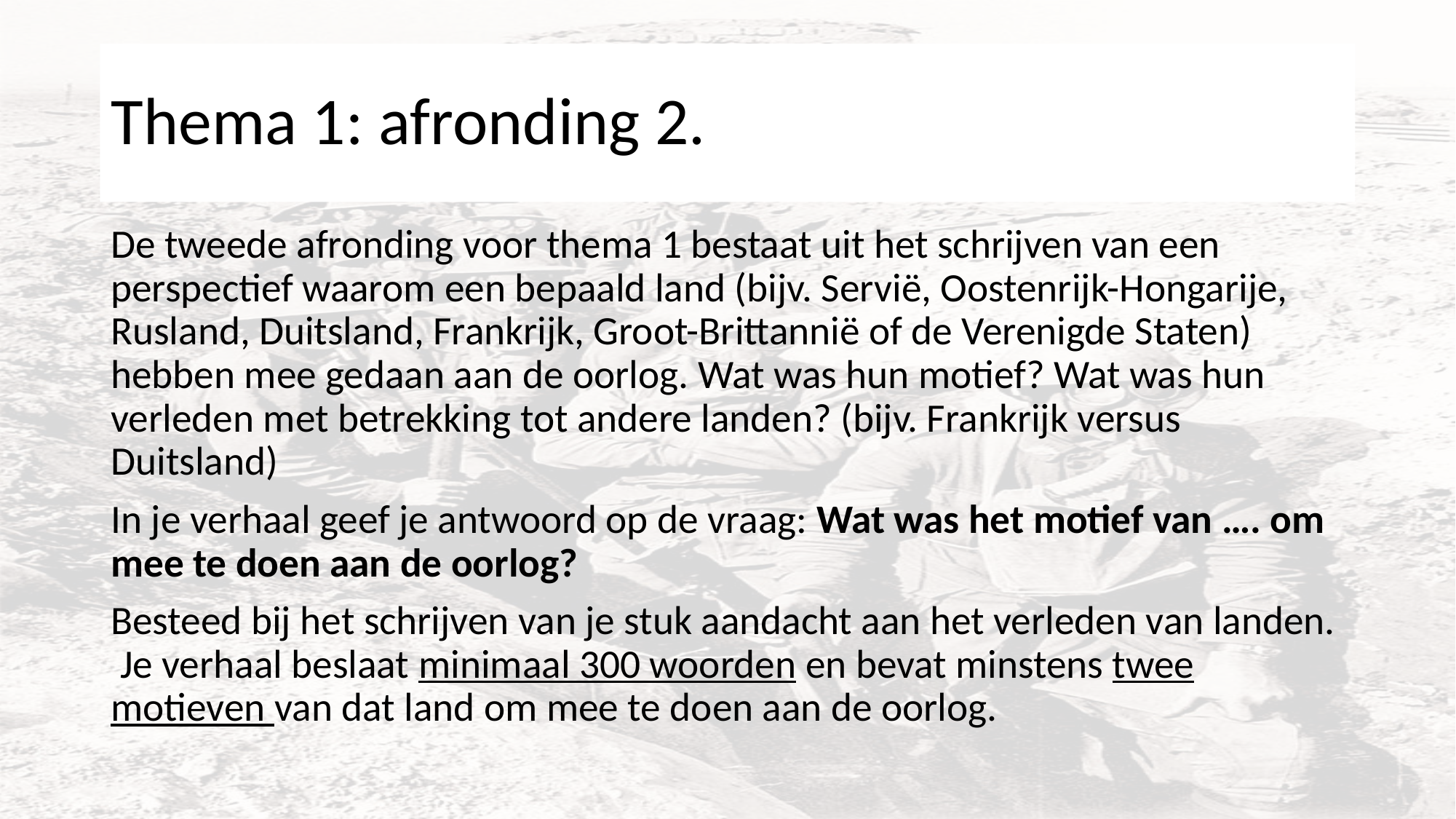

# Thema 1: afronding 2.
De tweede afronding voor thema 1 bestaat uit het schrijven van een perspectief waarom een bepaald land (bijv. Servië, Oostenrijk-Hongarije, Rusland, Duitsland, Frankrijk, Groot-Brittannië of de Verenigde Staten) hebben mee gedaan aan de oorlog. Wat was hun motief? Wat was hun verleden met betrekking tot andere landen? (bijv. Frankrijk versus Duitsland)
In je verhaal geef je antwoord op de vraag: Wat was het motief van …. om mee te doen aan de oorlog?
Besteed bij het schrijven van je stuk aandacht aan het verleden van landen.  Je verhaal beslaat minimaal 300 woorden en bevat minstens twee motieven van dat land om mee te doen aan de oorlog.